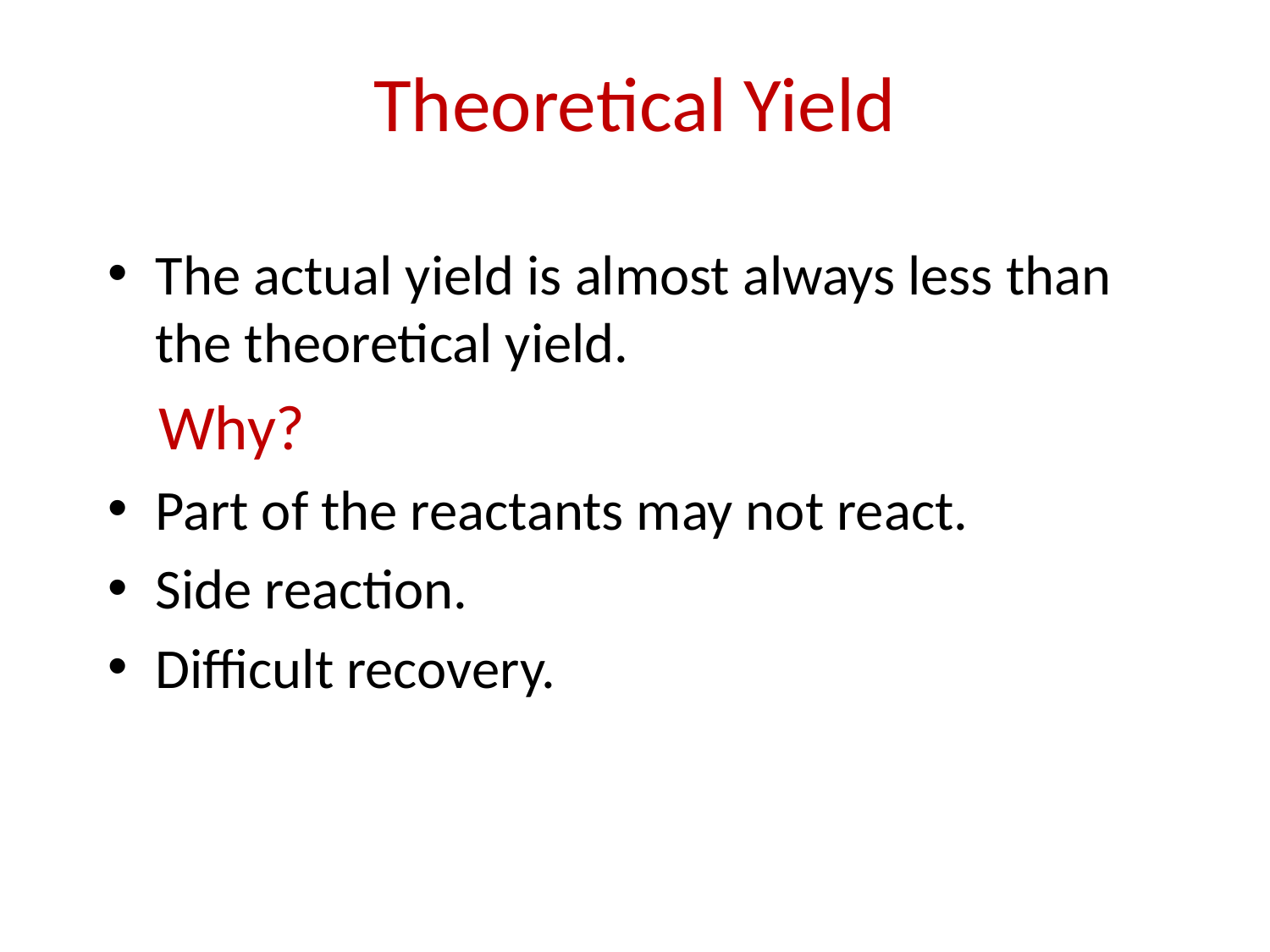

Theoretical Yield
The actual yield is almost always less than the theoretical yield.
    Why?
Part of the reactants may not react.
Side reaction.
Difficult recovery.